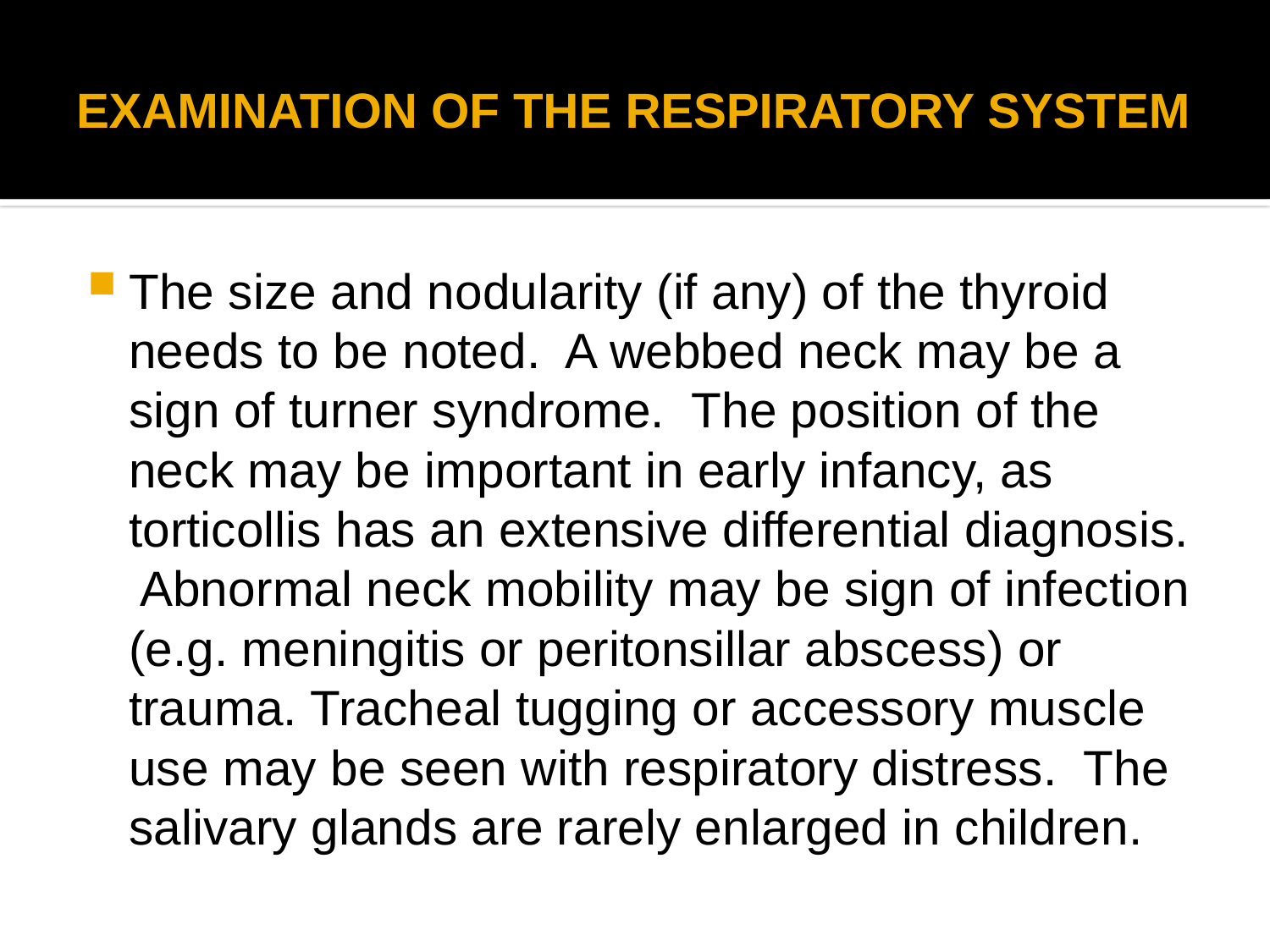

# EXAMINATION OF THE RESPIRATORY SYSTEM
The size and nodularity (if any) of the thyroid needs to be noted.  A webbed neck may be a sign of turner syndrome.  The position of the neck may be important in early infancy, as torticollis has an extensive differential diagnosis.  Abnormal neck mobility may be sign of infection (e.g. meningitis or peritonsillar abscess) or trauma. Tracheal tugging or accessory muscle use may be seen with respiratory distress.  The salivary glands are rarely enlarged in children.